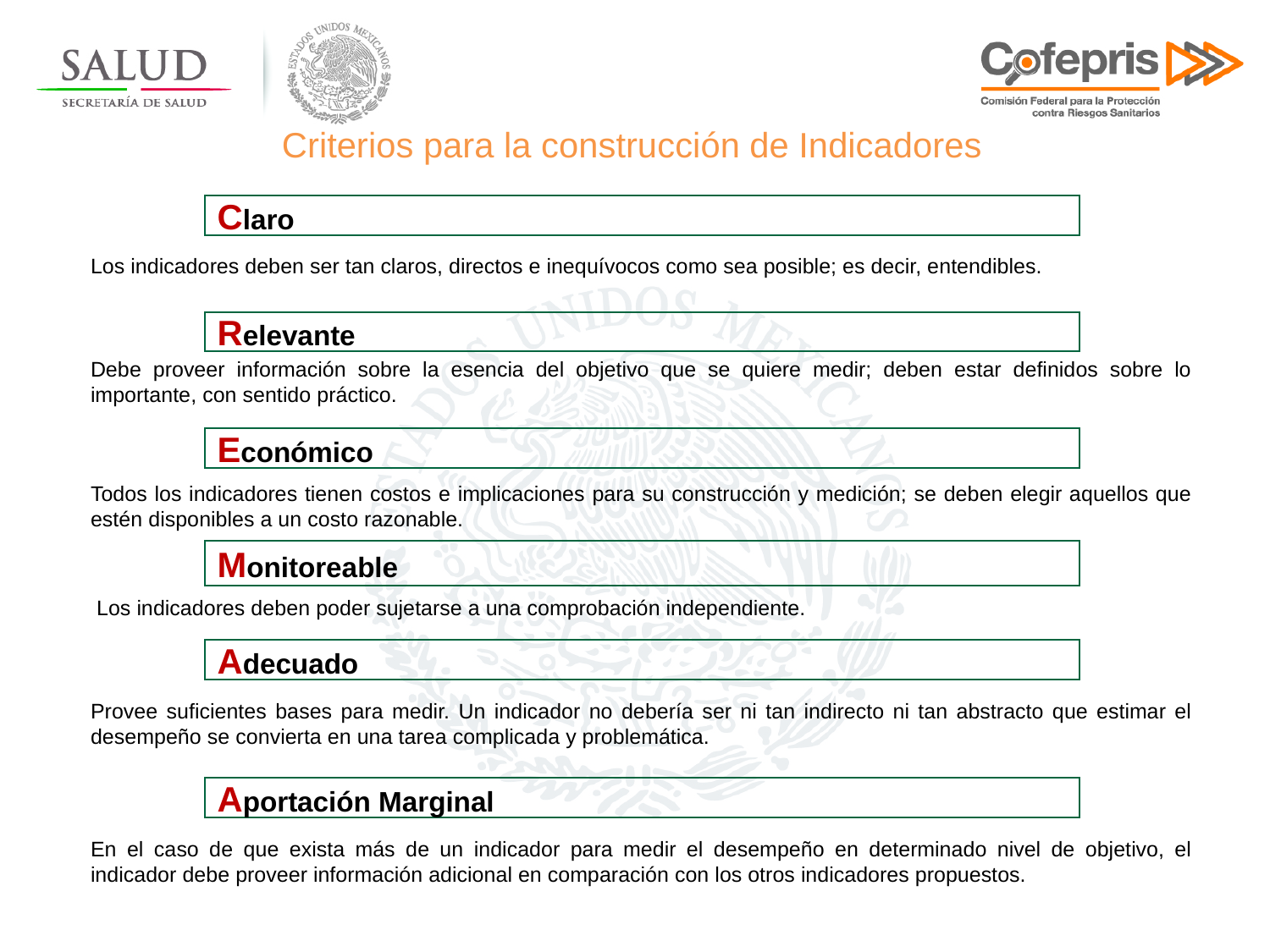

Criterios para la construcción de Indicadores
Claro

Los indicadores deben ser tan claros, directos e inequívocos como sea posible; es decir, entendibles.
Relevante

Debe proveer información sobre la esencia del objetivo que se quiere medir; deben estar definidos sobre lo importante, con sentido práctico.
Económico

Todos los indicadores tienen costos e implicaciones para su construcción y medición; se deben elegir aquellos que estén disponibles a un costo razonable.

Monitoreable

 Los indicadores deben poder sujetarse a una comprobación independiente.

Adecuado

Provee suficientes bases para medir. Un indicador no debería ser ni tan indirecto ni tan abstracto que estimar el desempeño se convierta en una tarea complicada y problemática.

Aportación Marginal

En el caso de que exista más de un indicador para medir el desempeño en determinado nivel de objetivo, el indicador debe proveer información adicional en comparación con los otros indicadores propuestos.